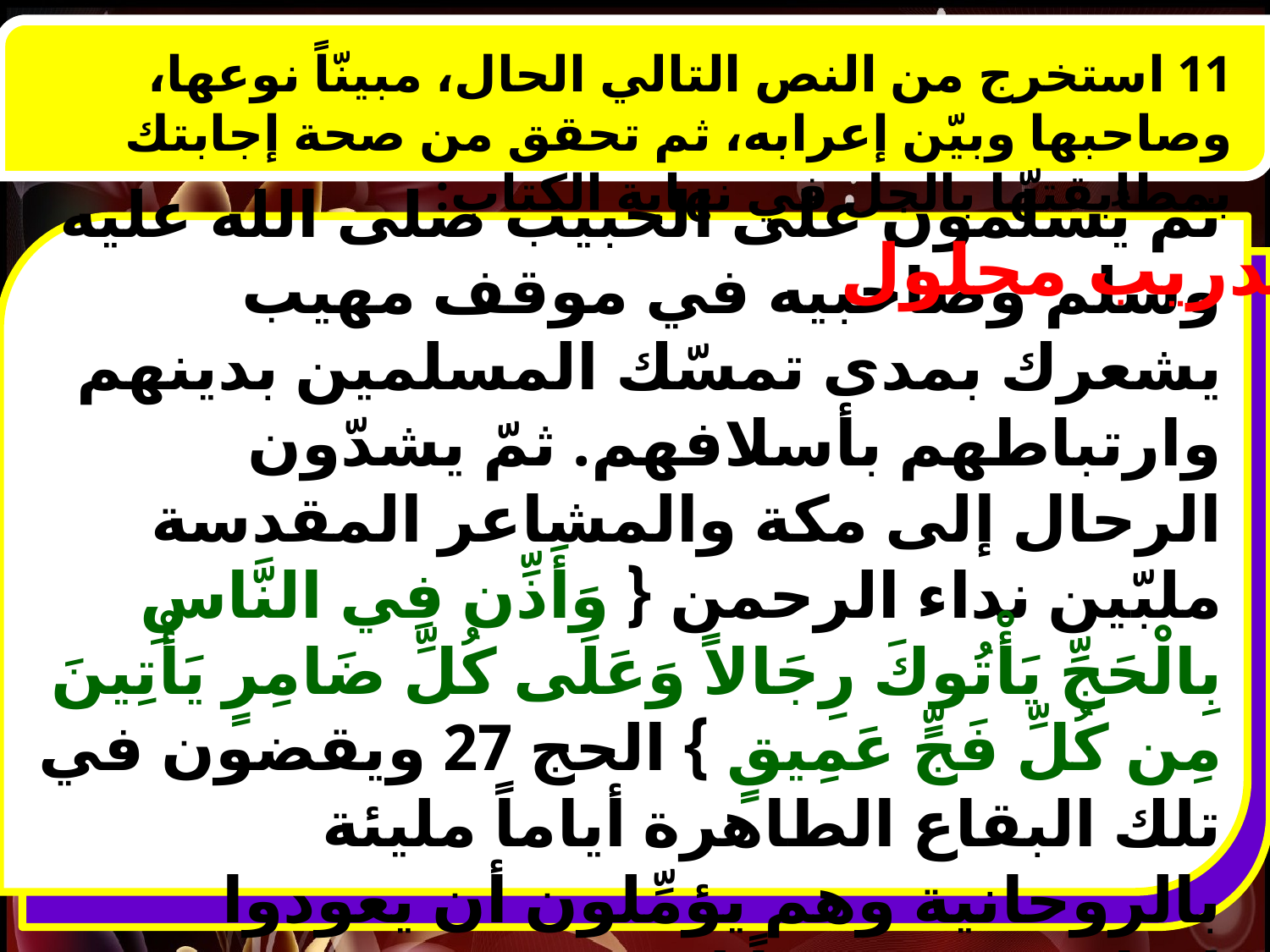

11 استخرج من النص التالي الحال، مبينّاً نوعها، وصاحبها وبيّن إعرابه، ثم تحقق من صحة إجابتك بمطابقتها بالحل في نهاية الكتاب:

تدريب محلول
ثم يُسلّمون على الحبيب صلى الله عليه وسلم وصاحبيه في موقف مهيب يشعرك بمدى تمسّك المسلمين بدينهم وارتباطهم بأسلافهم. ثمّ يشدّون الرحال إلى مكة والمشاعر المقدسة ملبّين نداء الرحمن { وَأَذِّن فِي النَّاسِ بِالْحَجِّ يَأْتُوكَ رِجَالاً وَعَلَى كُلِّ ضَامِرٍ يَأْتِينَ مِن كُلِّ فَجٍّ عَمِيقٍ } الحج 27 ويقضون في تلك البقاع الطاهرة أياماً مليئة بالروحانية وهم يؤمِّلون أن يعودوا لديارهم مغفوراً لهم.